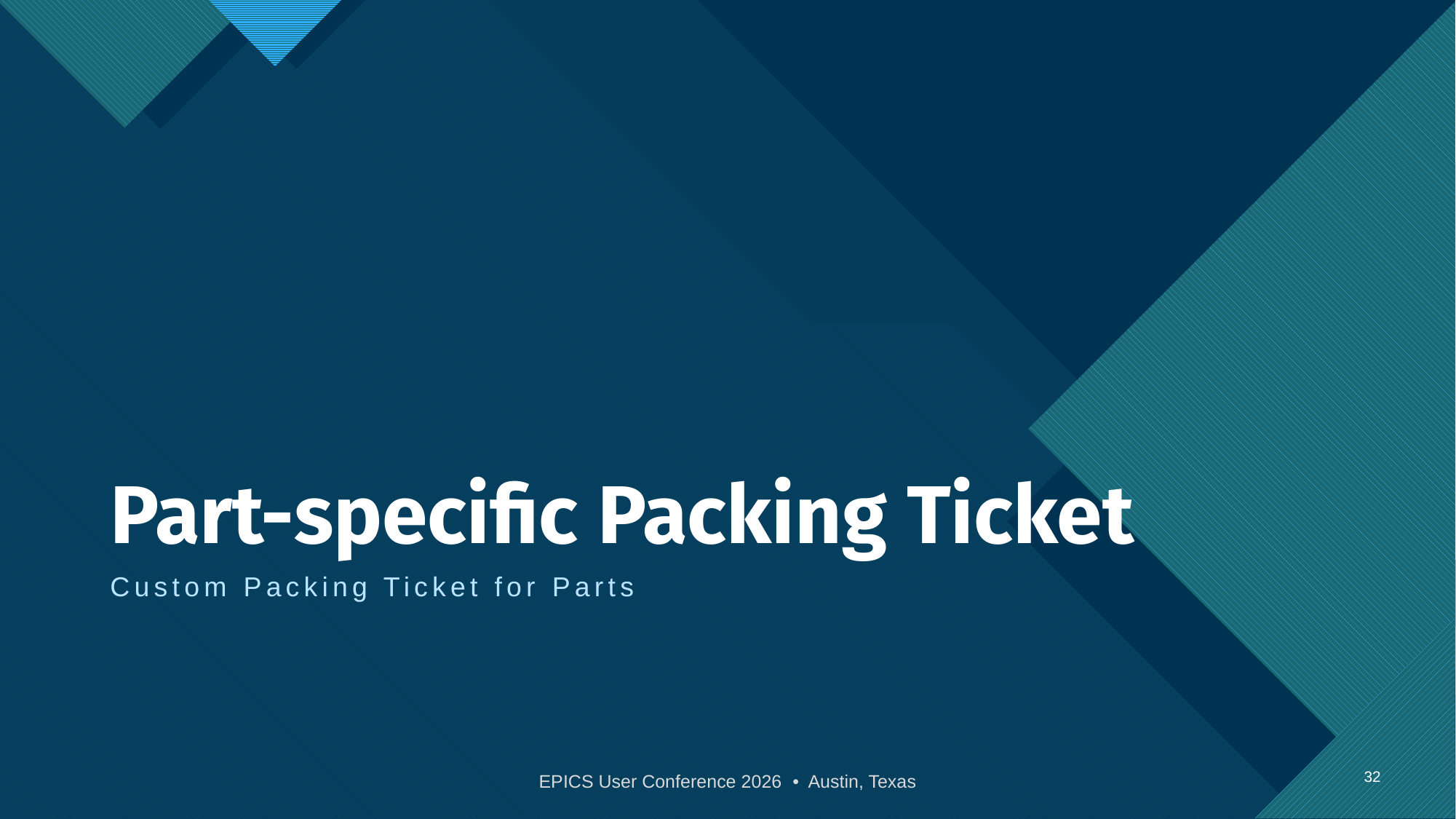

# Part-specific Packing Ticket
Custom Packing Ticket for Parts
32
EPICS User Conference 2026  •  Austin, Texas